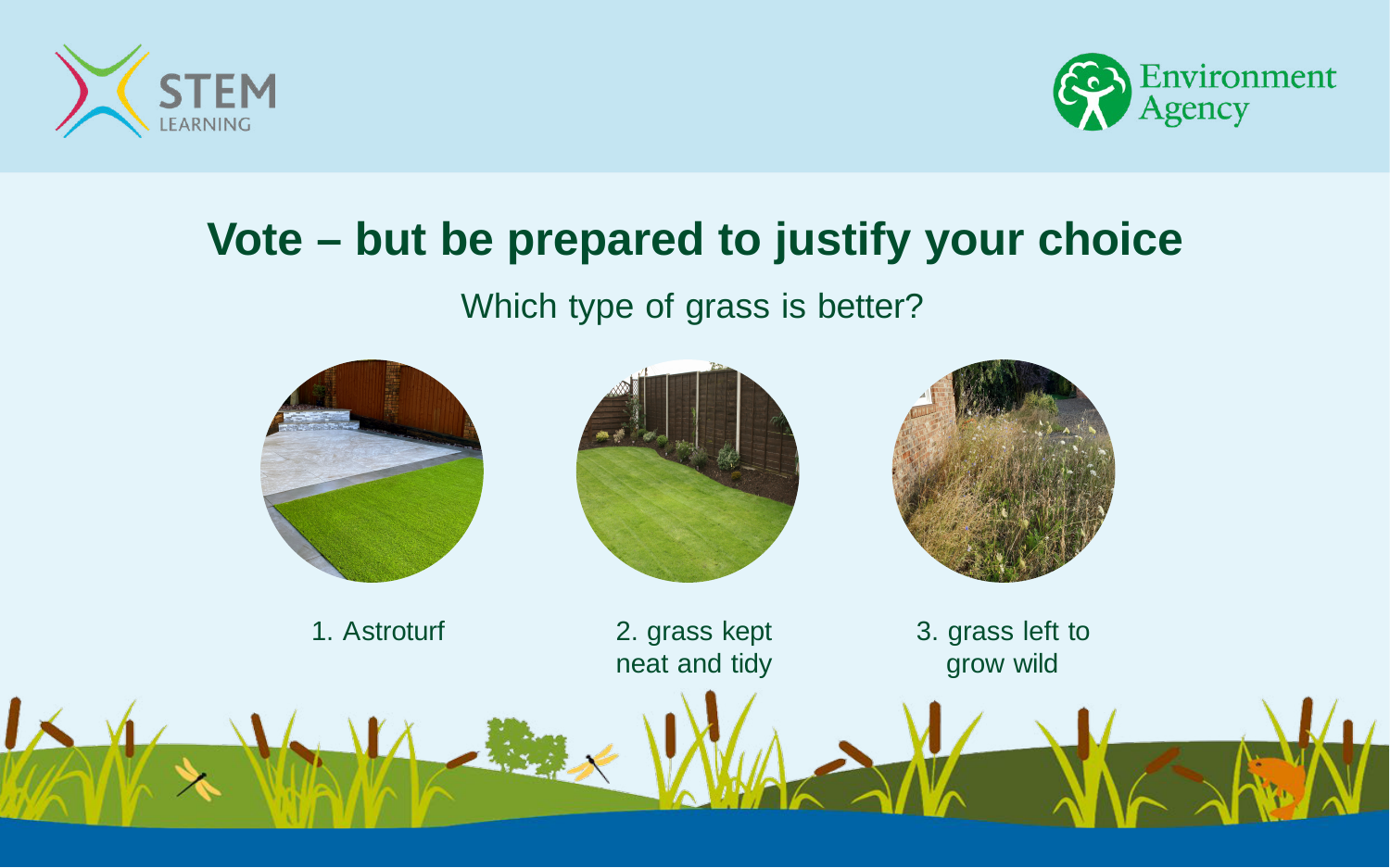

# Vote – but be prepared to justify your choice
Which type of grass is better?

1. Astroturf
2. grass kept neat and tidy
3. grass left to grow wild